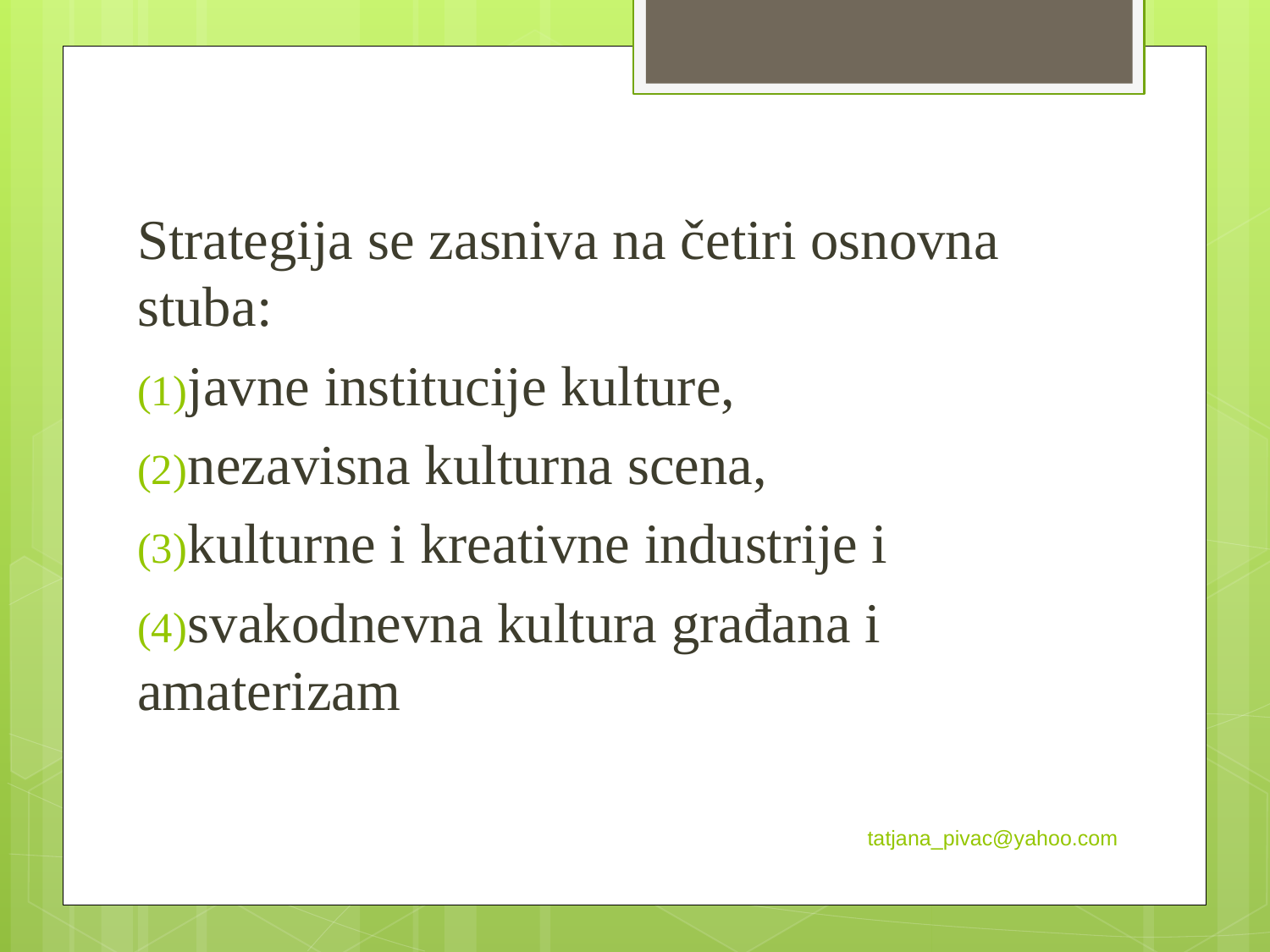

Strategija se zasniva na četiri osnovna stuba:
javne institucije kulture,
nezavisna kulturna scena,
kulturne i kreativne industrije i
svakodnevna kultura građana i amaterizam

tatjana_pivac@yahoo.com